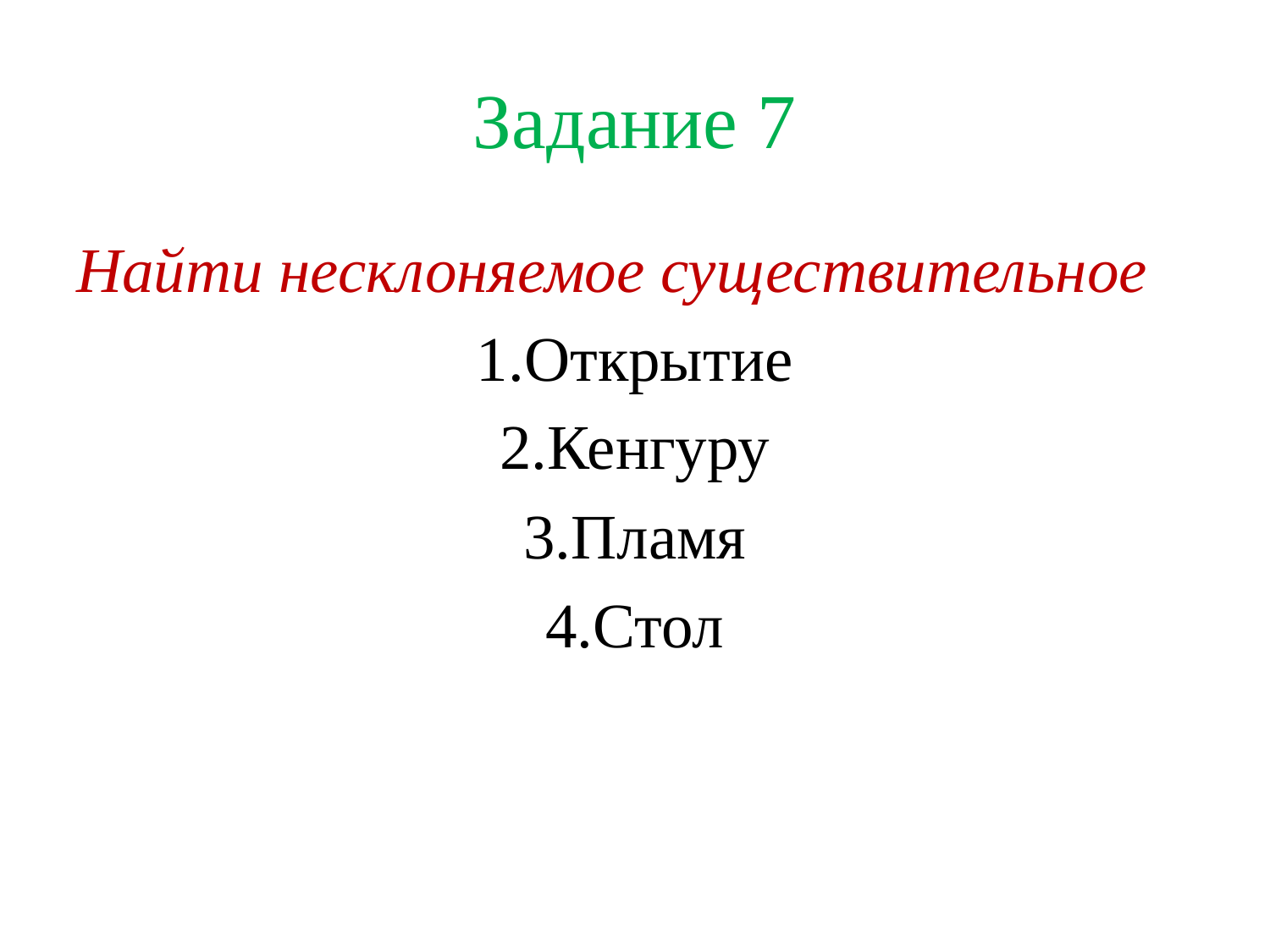

# Задание 7
Найти несклоняемое существительное
1.Открытие
2.Кенгуру
3.Пламя
4.Стол